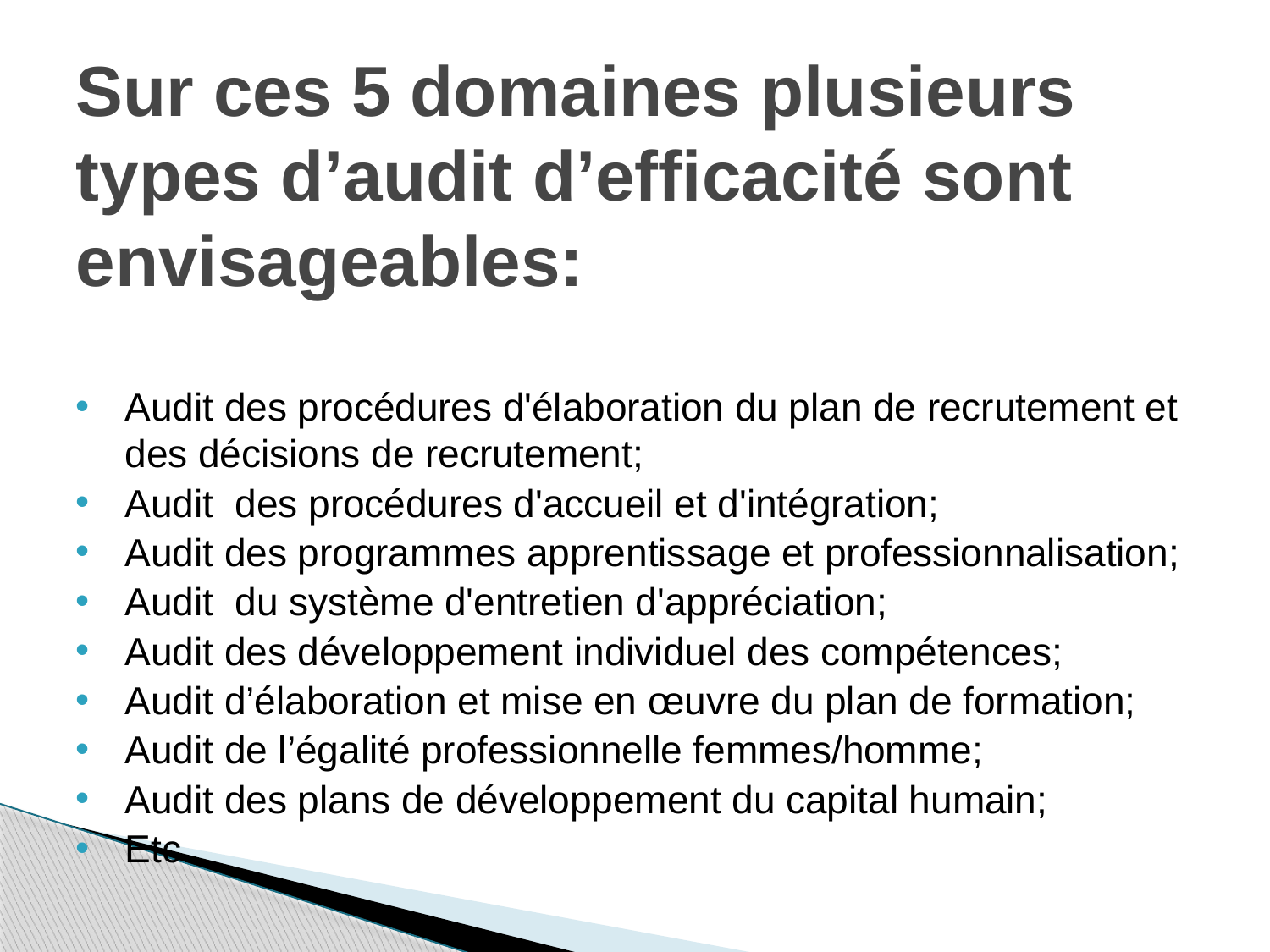

# Sur ces 5 domaines plusieurs types d’audit d’efficacité sont envisageables:

Audit des procédures d'élaboration du plan de recrutement et des décisions de recrutement;
Audit  des procédures d'accueil et d'intégration;
Audit des programmes apprentissage et professionnalisation;
Audit  du système d'entretien d'appréciation;
Audit des développement individuel des compétences;
Audit d’élaboration et mise en œuvre du plan de formation;
Audit de l’égalité professionnelle femmes/homme;
Audit des plans de développement du capital humain;
Etc.